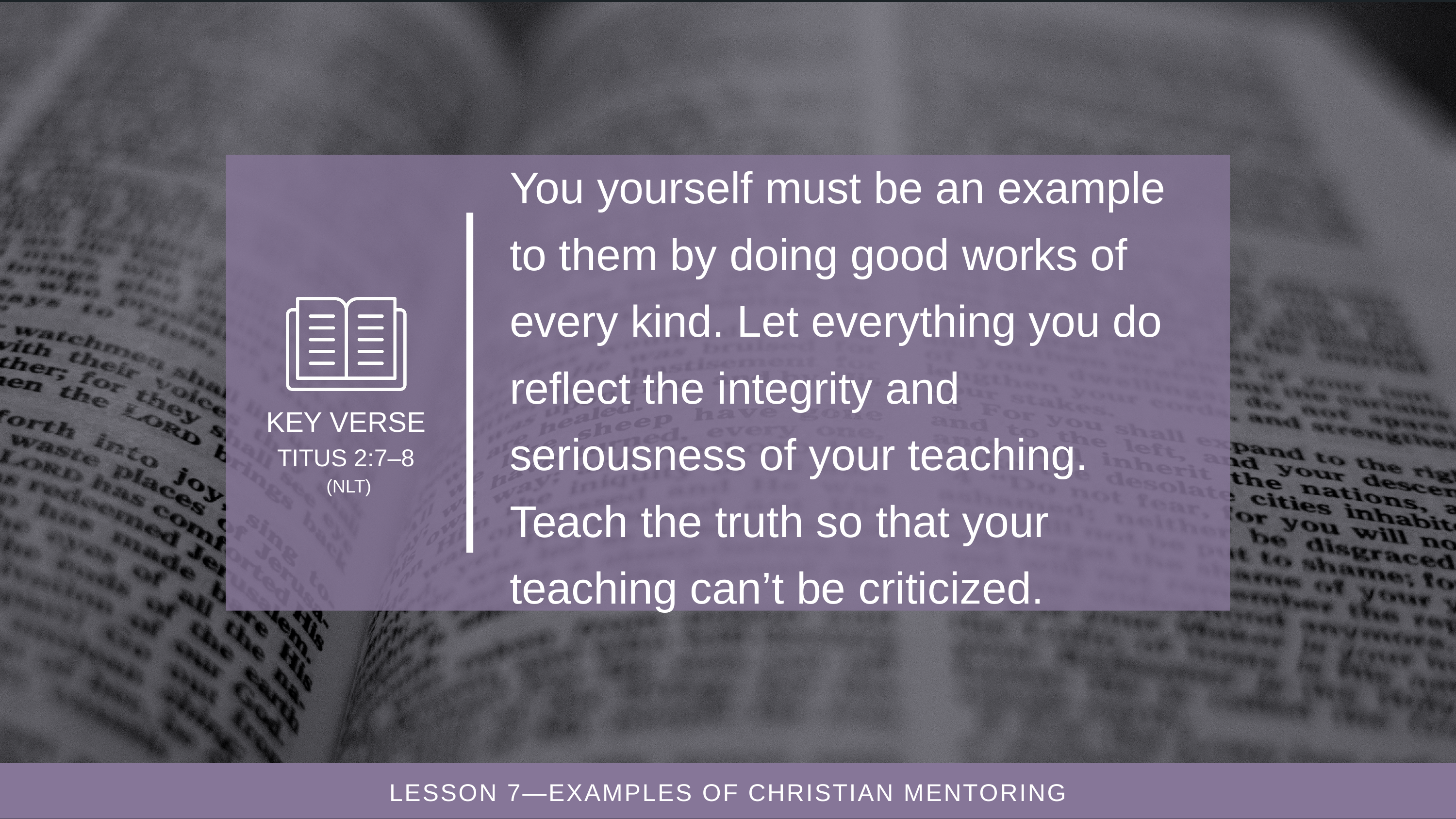

You yourself must be an example to them by doing good works of every kind. Let everything you do reflect the integrity and seriousness of your teaching. Teach the truth so that your teaching can’t be criticized.
(NLT)